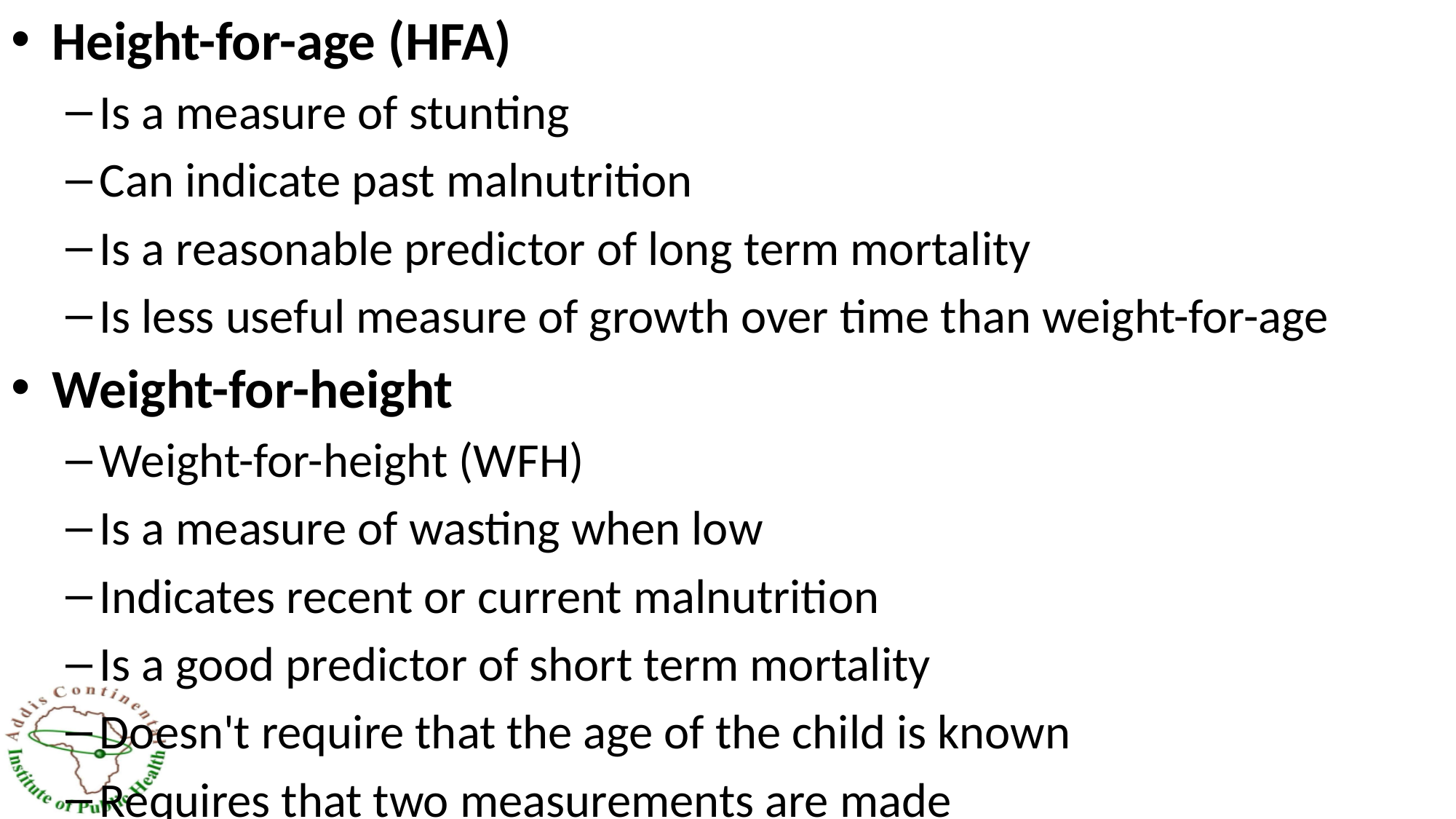

Height-for-age (HFA)
Is a measure of stunting
Can indicate past malnutrition
Is a reasonable predictor of long term mortality
Is less useful measure of growth over time than weight-for-age
Weight-for-height
Weight-for-height (WFH)
Is a measure of wasting when low
Indicates recent or current malnutrition
Is a good predictor of short term mortality
Doesn't require that the age of the child is known
Requires that two measurements are made